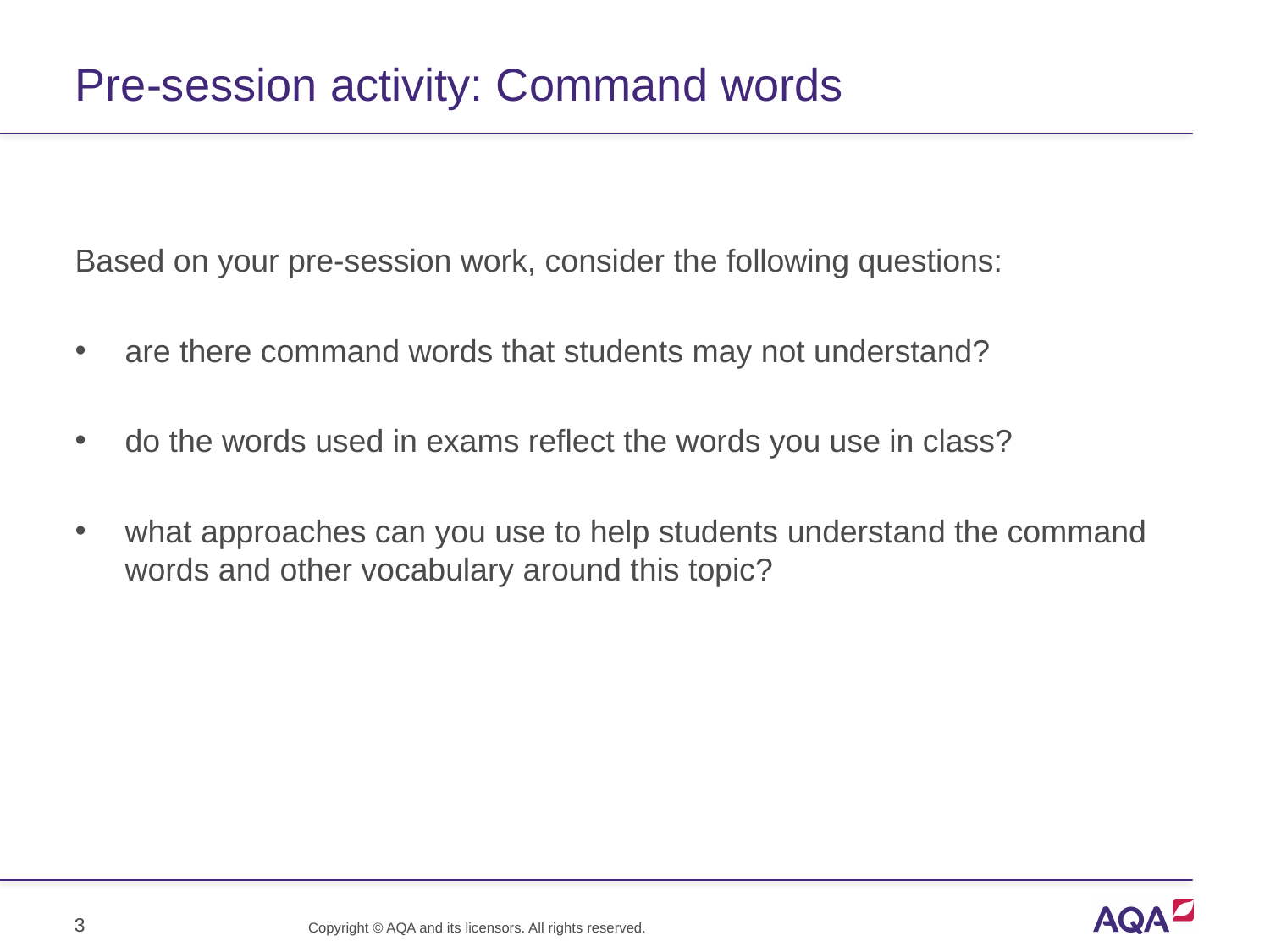

# Pre-session activity: Command words
Based on your pre-session work, consider the following questions:

are there command words that students may not understand?

do the words used in exams reflect the words you use in class?

what approaches can you use to help students understand the command words and other vocabulary around this topic?

3
Copyright © AQA and its licensors. All rights reserved.